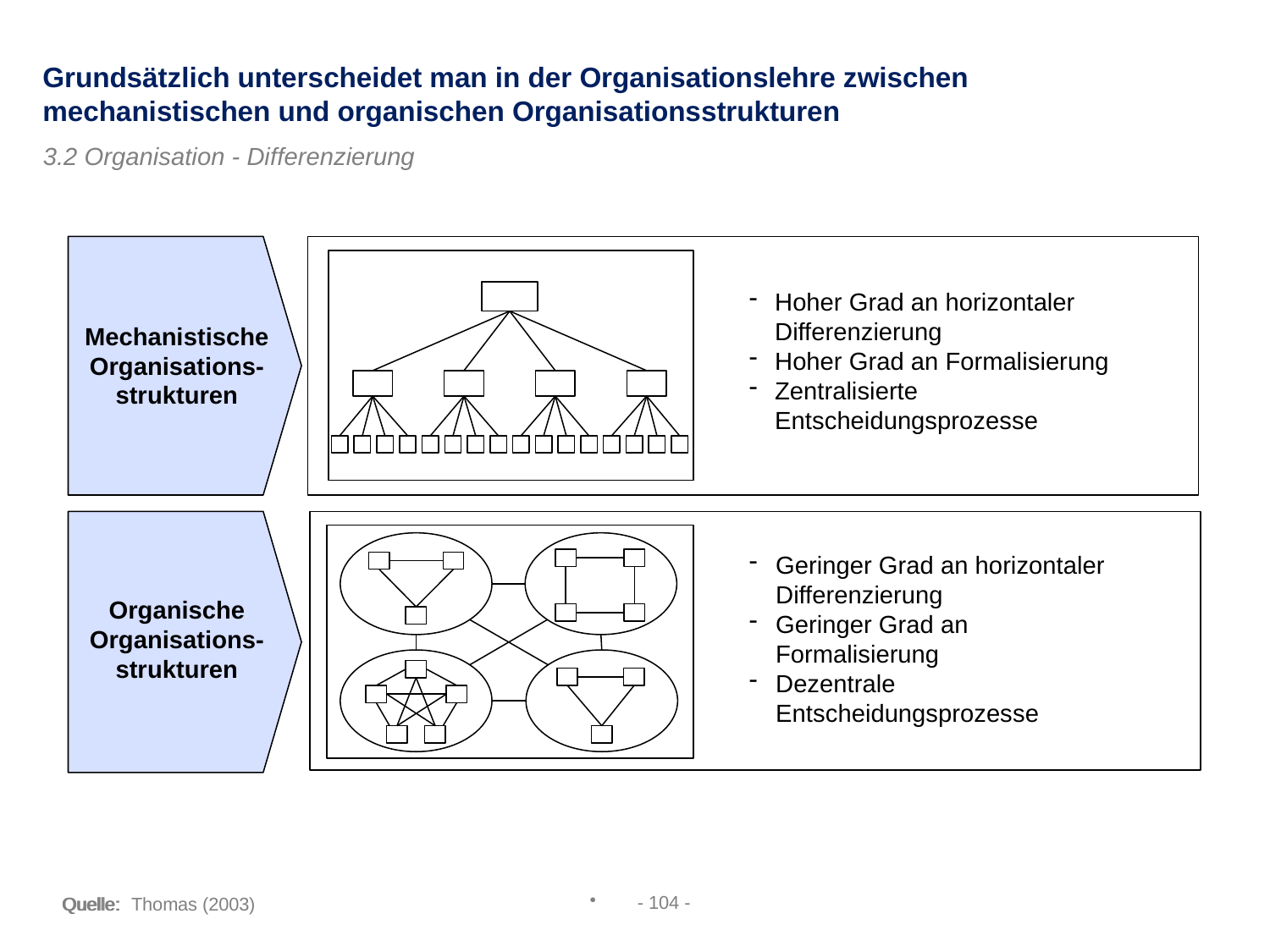

Grundsätzlich unterscheidet man in der Organisationslehre zwischen mechanistischen und organischen Organisationsstrukturen
3.2 Organisation - Differenzierung

Hoher Grad an horizontaler Differenzierung
Hoher Grad an Formalisierung
Zentralisierte Entscheidungsprozesse
Mechanistische Organisations-strukturen

Geringer Grad an horizontaler Differenzierung
Geringer Grad an Formalisierung
Dezentrale Entscheidungsprozesse
Organische Organisations-strukturen
- 104 -
Quelle:
Quelle:  Thomas (2003)